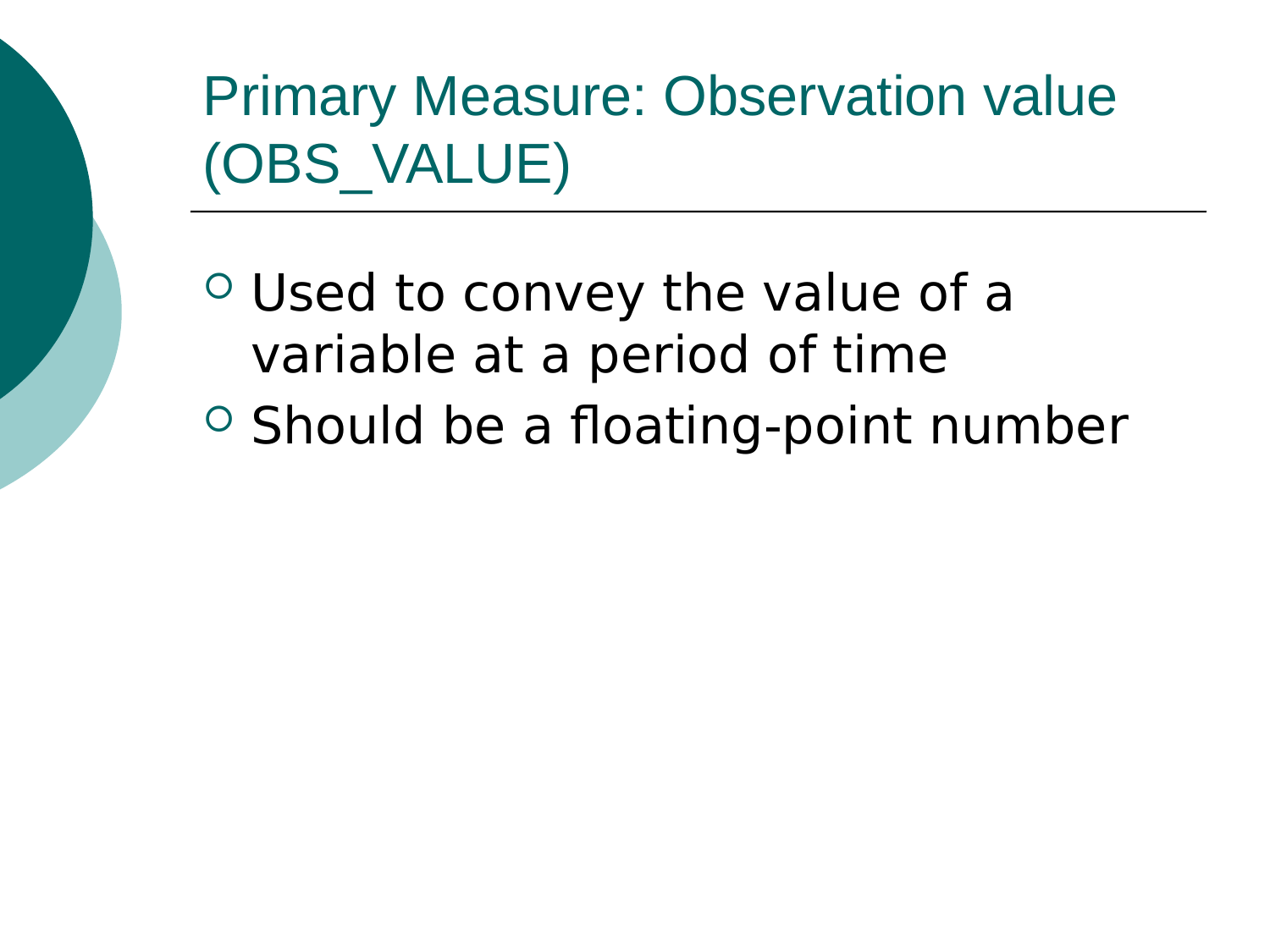

# Primary Measure: Observation value (OBS_VALUE)
Used to convey the value of a variable at a period of time
Should be a floating-point number